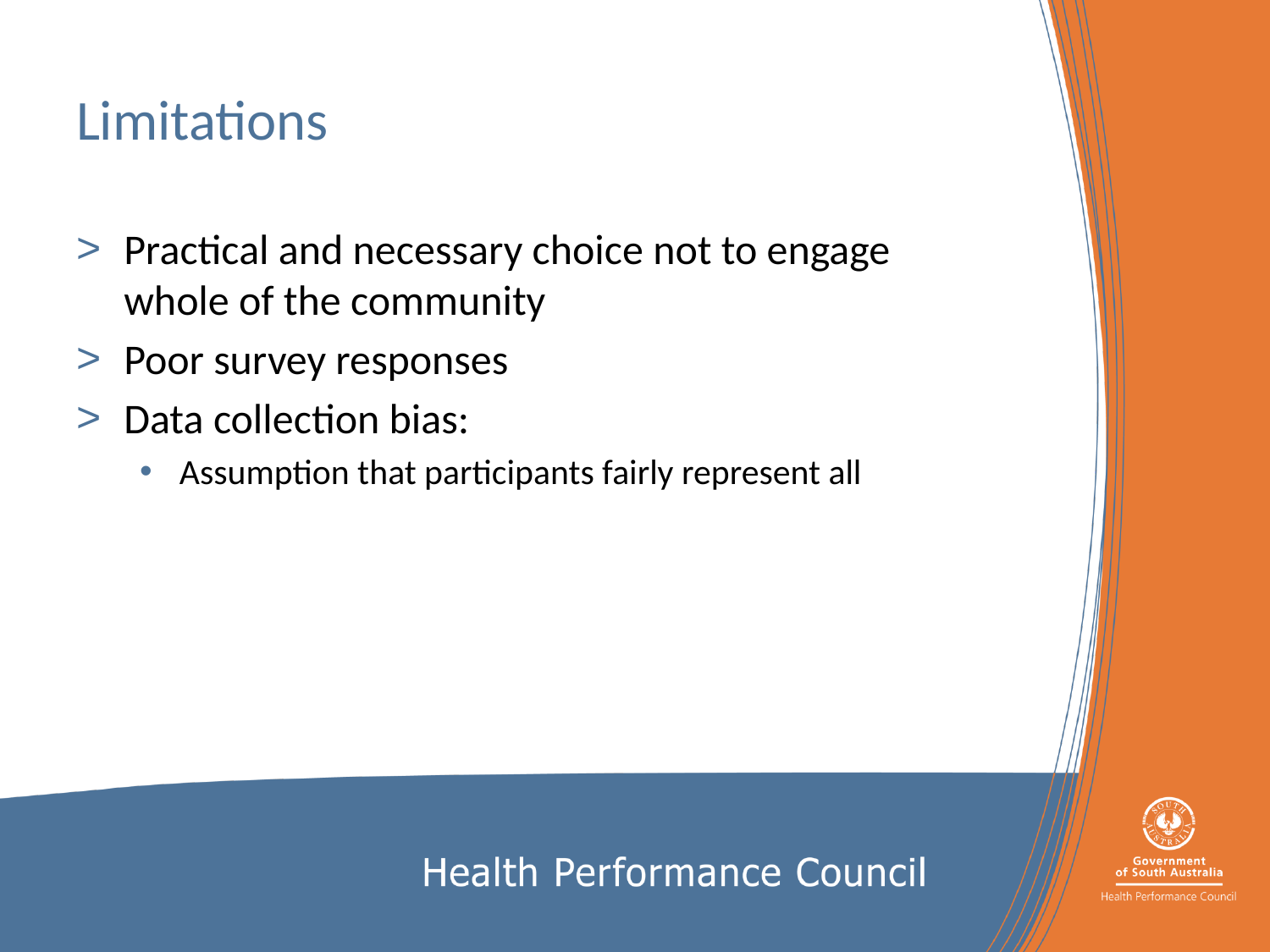

# Limitations
Practical and necessary choice not to engage whole of the community
Poor survey responses
Data collection bias:
Assumption that participants fairly represent all